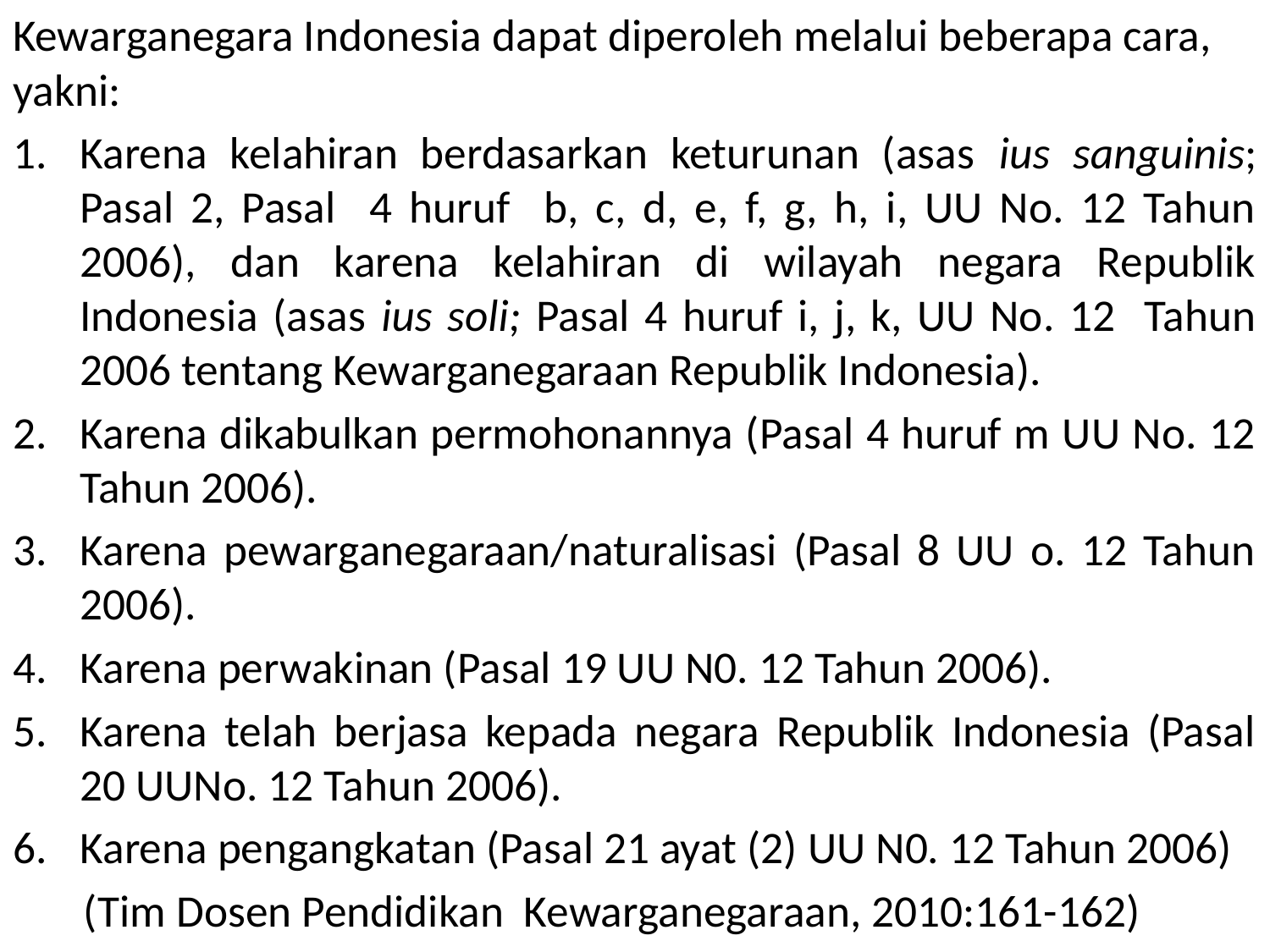

Kewarganegara Indonesia dapat diperoleh melalui beberapa cara, yakni:
Karena kelahiran berdasarkan keturunan (asas ius sanguinis; Pasal 2, Pasal  4 huruf  b, c, d, e, f, g, h, i, UU No. 12 Tahun 2006), dan karena kelahiran di wilayah negara Republik Indonesia (asas ius soli; Pasal 4 huruf i, j, k, UU No. 12  Tahun 2006 tentang Kewarganegaraan Republik Indonesia).
Karena dikabulkan permohonannya (Pasal 4 huruf m UU No. 12 Tahun 2006).
Karena pewarganegaraan/naturalisasi (Pasal 8 UU o. 12 Tahun 2006).
Karena perwakinan (Pasal 19 UU N0. 12 Tahun 2006).
Karena telah berjasa kepada negara Republik Indonesia (Pasal 20 UUNo. 12 Tahun 2006).
Karena pengangkatan (Pasal 21 ayat (2) UU N0. 12 Tahun 2006)
       (Tim Dosen Pendidikan  Kewarganegaraan, 2010:161-162)